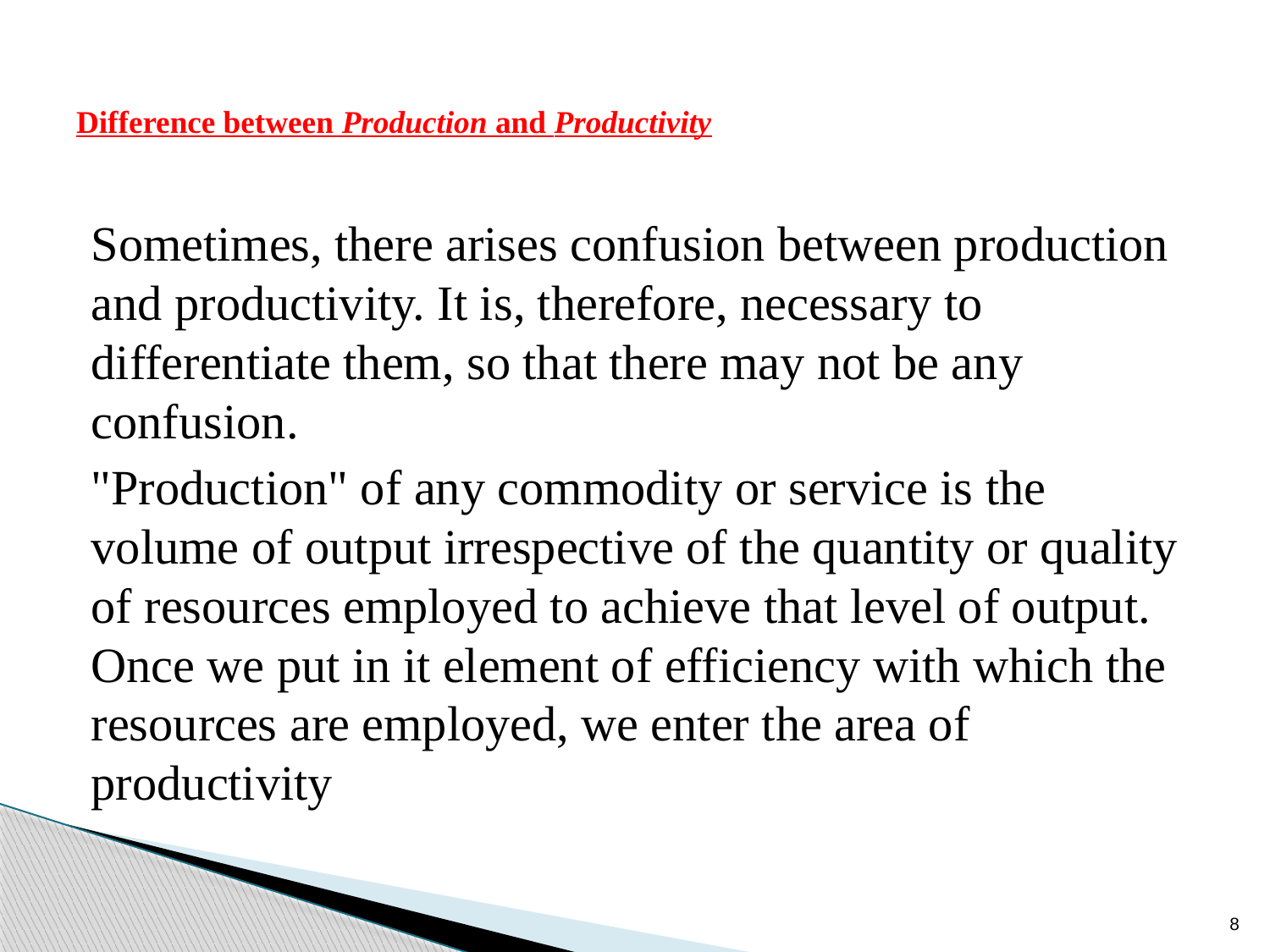

# Difference between Production and Productivity
Sometimes, there arises confusion between production and productivity. It is, therefore, necessary to differentiate them, so that there may not be any confusion.
"Production" of any commodity or service is the volume of output irrespective of the quantity or quality of resources employed to achieve that level of output. Once we put in it element of efficiency with which the resources are employed, we enter the area of productivity
8